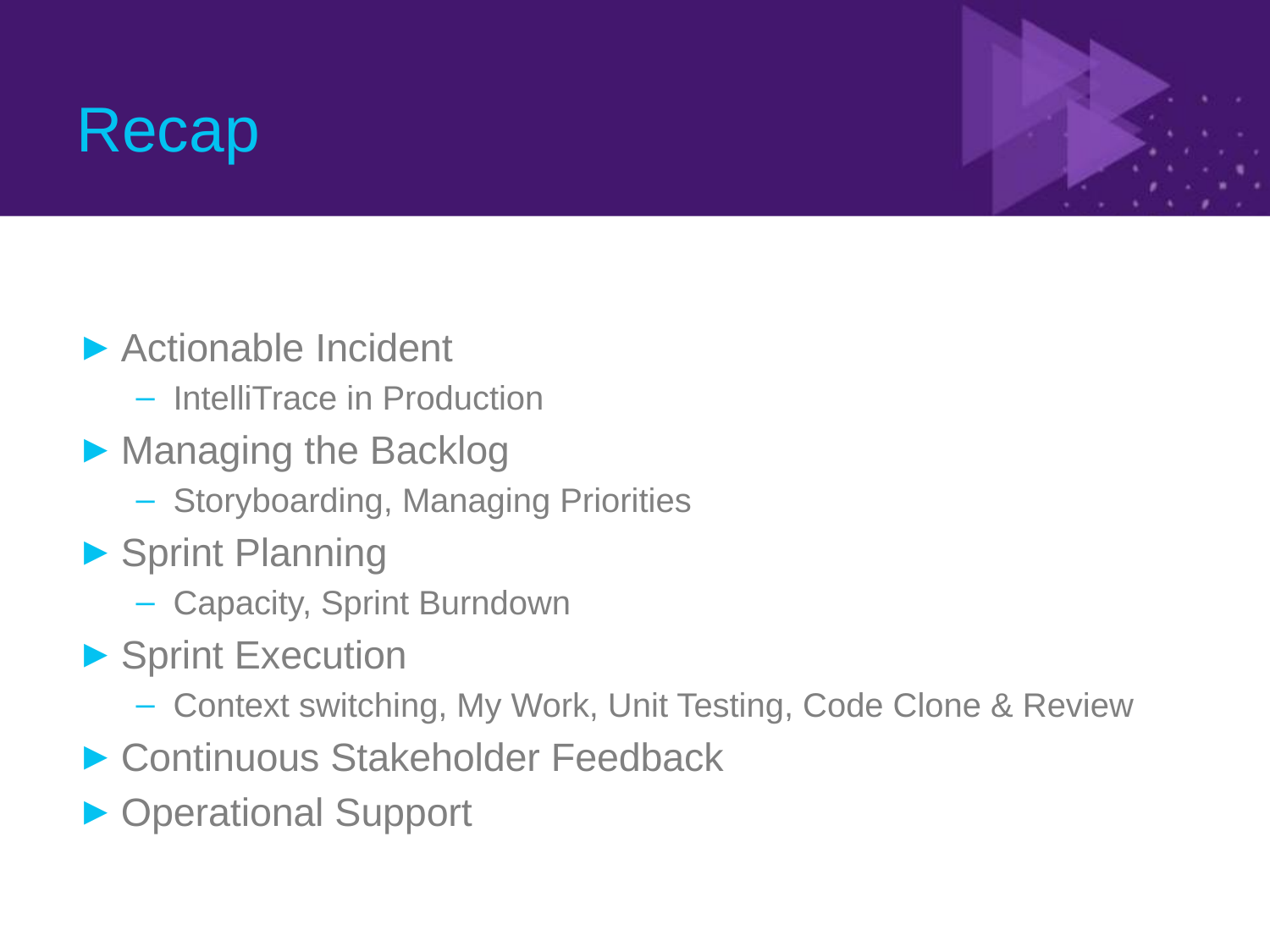

# Recap
Actionable Incident
IntelliTrace in Production
Managing the Backlog
Storyboarding, Managing Priorities
Sprint Planning
Capacity, Sprint Burndown
Sprint Execution
Context switching, My Work, Unit Testing, Code Clone & Review
Continuous Stakeholder Feedback
Operational Support